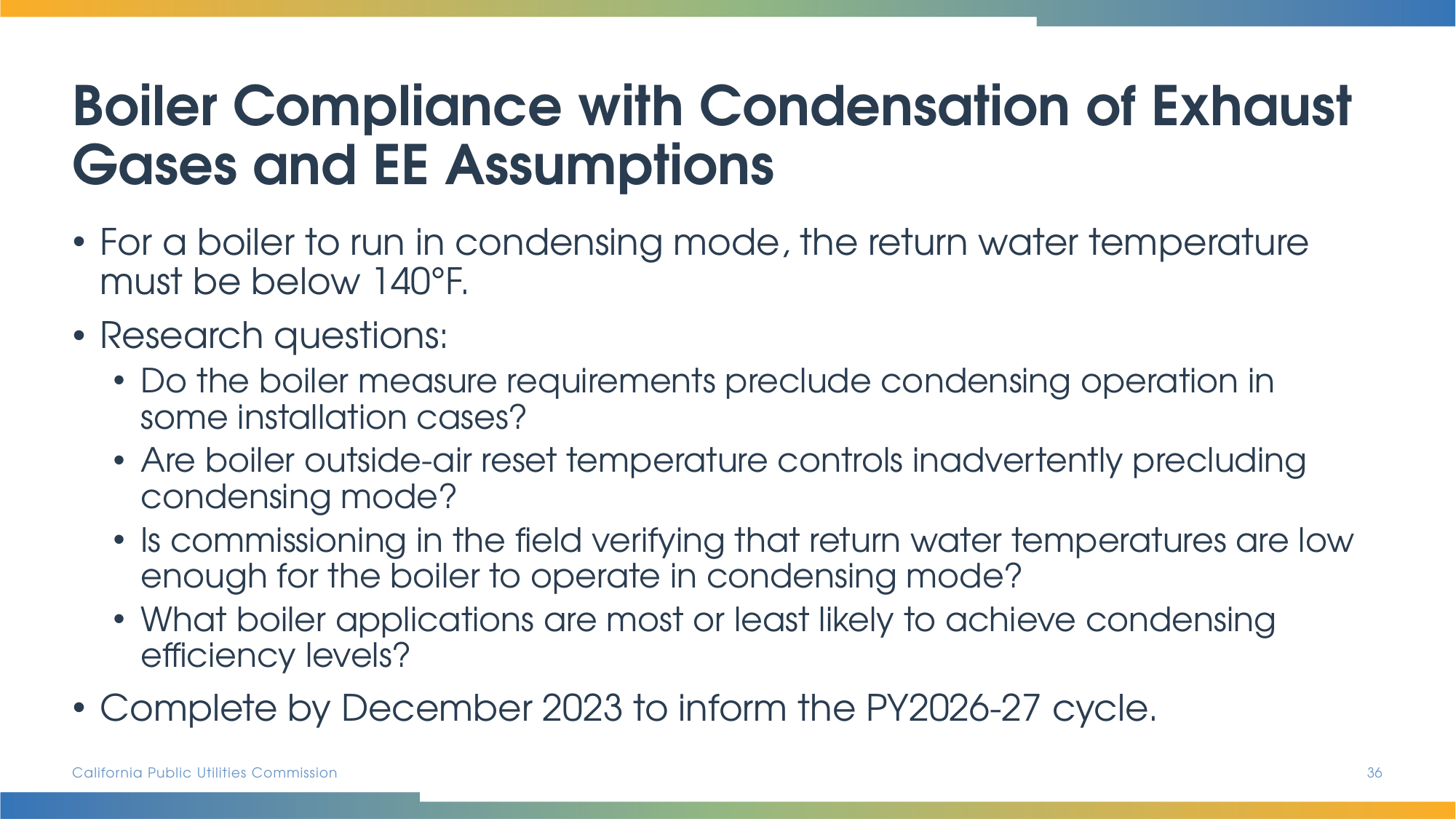

# Boiler Compliance with Condensation of Exhaust Gases and EE Assumptions
For a boiler to run in condensing mode, the return water temperature must be below 140°F.
Research questions:
Do the boiler measure requirements preclude condensing operation in some installation cases?
Are boiler outside-air reset temperature controls inadvertently precluding condensing mode?
Is commissioning in the field verifying that return water temperatures are low enough for the boiler to operate in condensing mode?
What boiler applications are most or least likely to achieve condensing efficiency levels?
Complete by December 2023 to inform the PY2026-27 cycle.

36